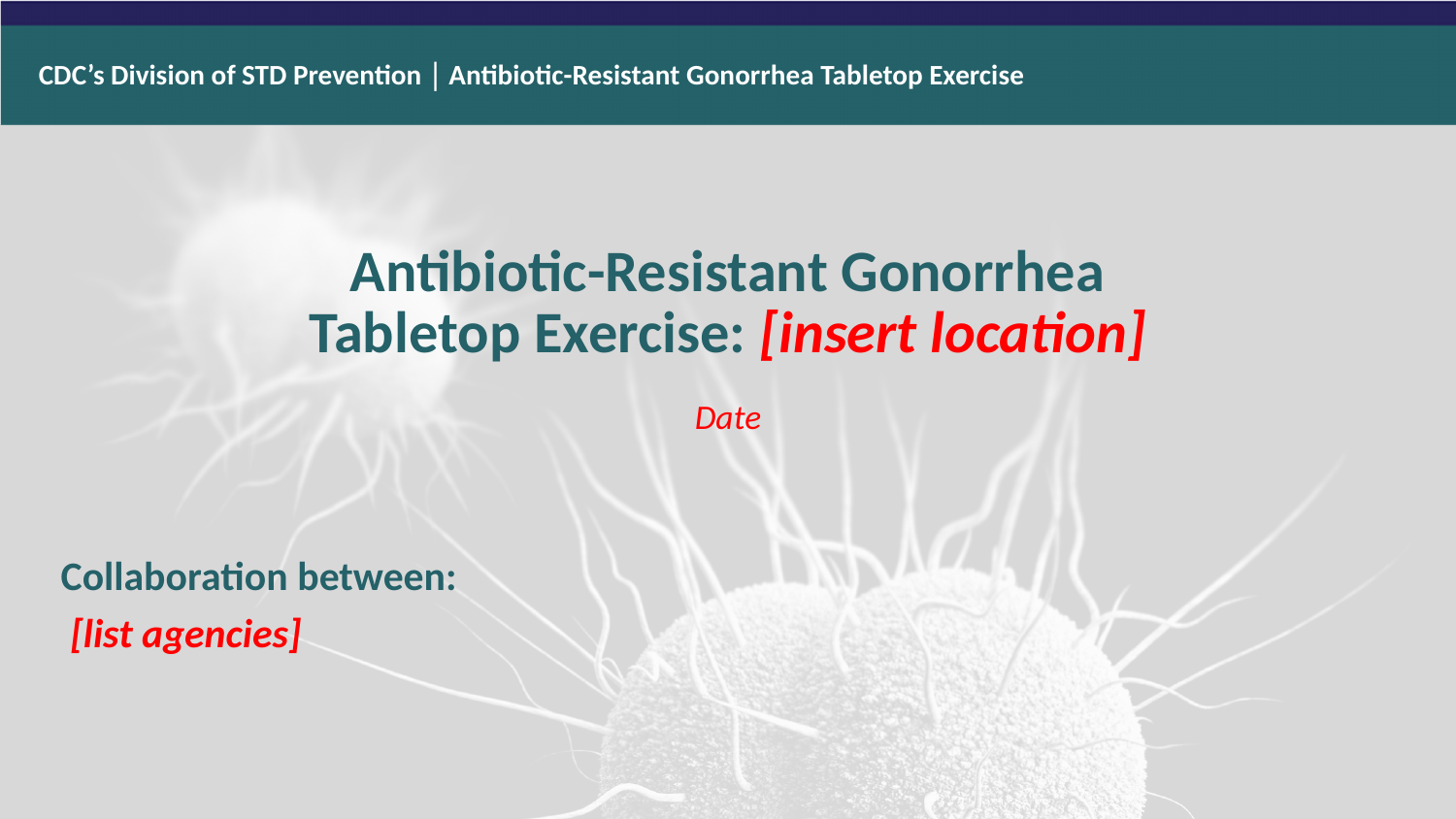

CDC’s Division of STD Prevention │ Antibiotic-Resistant Gonorrhea Tabletop Exercise

# Antibiotic-Resistant Gonorrhea Tabletop Exercise: [insert location]
Date

Collaboration between:
 [list agencies]